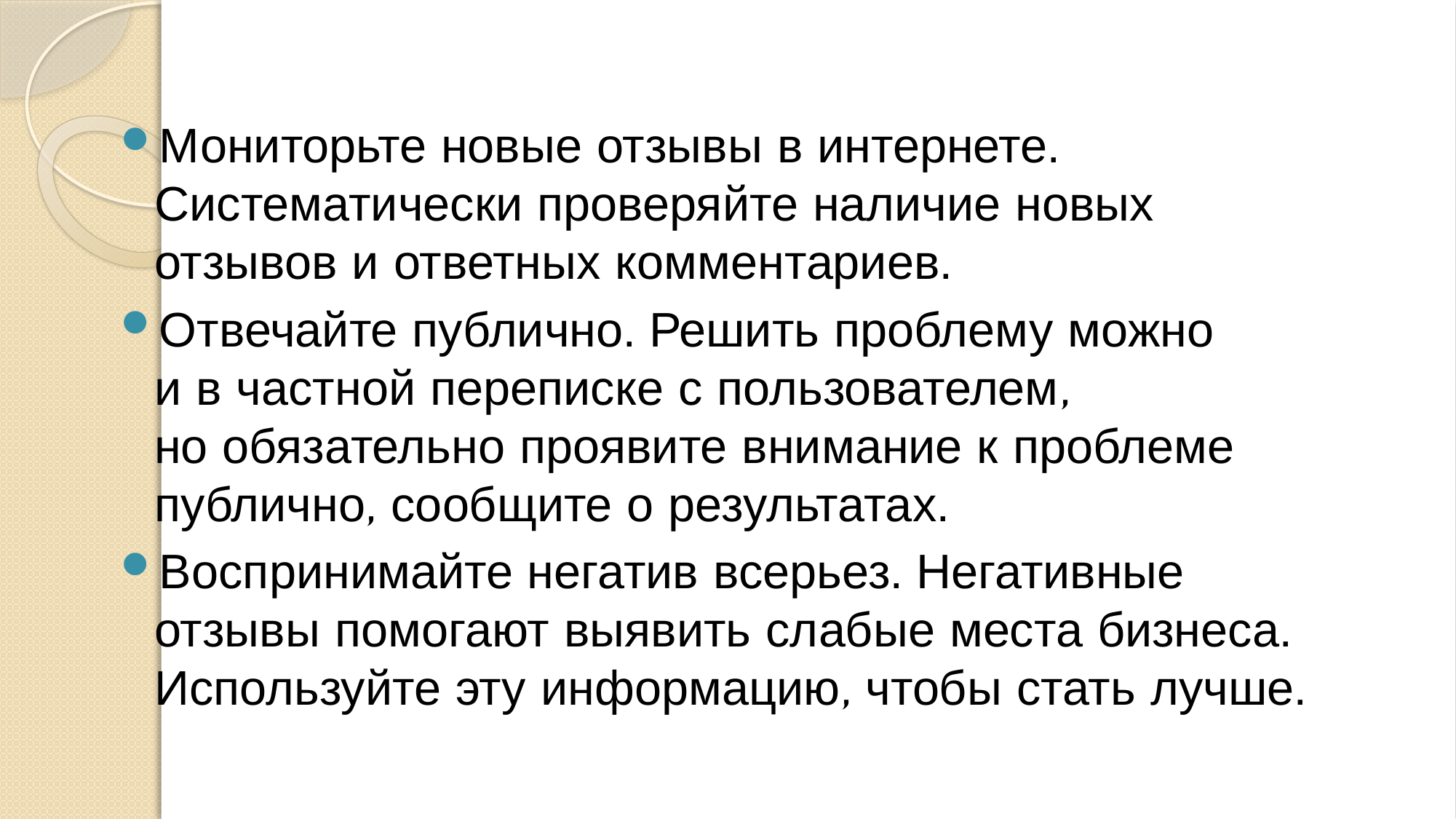

Мониторьте новые отзывы в интернете. Систематически проверяйте наличие новых отзывов и ответных комментариев.
Отвечайте публично. Решить проблему можно и в частной переписке с пользователем, но обязательно проявите внимание к проблеме публично, сообщите о результатах.
Воспринимайте негатив всерьез. Негативные отзывы помогают выявить слабые места бизнеса. Используйте эту информацию, чтобы стать лучше.